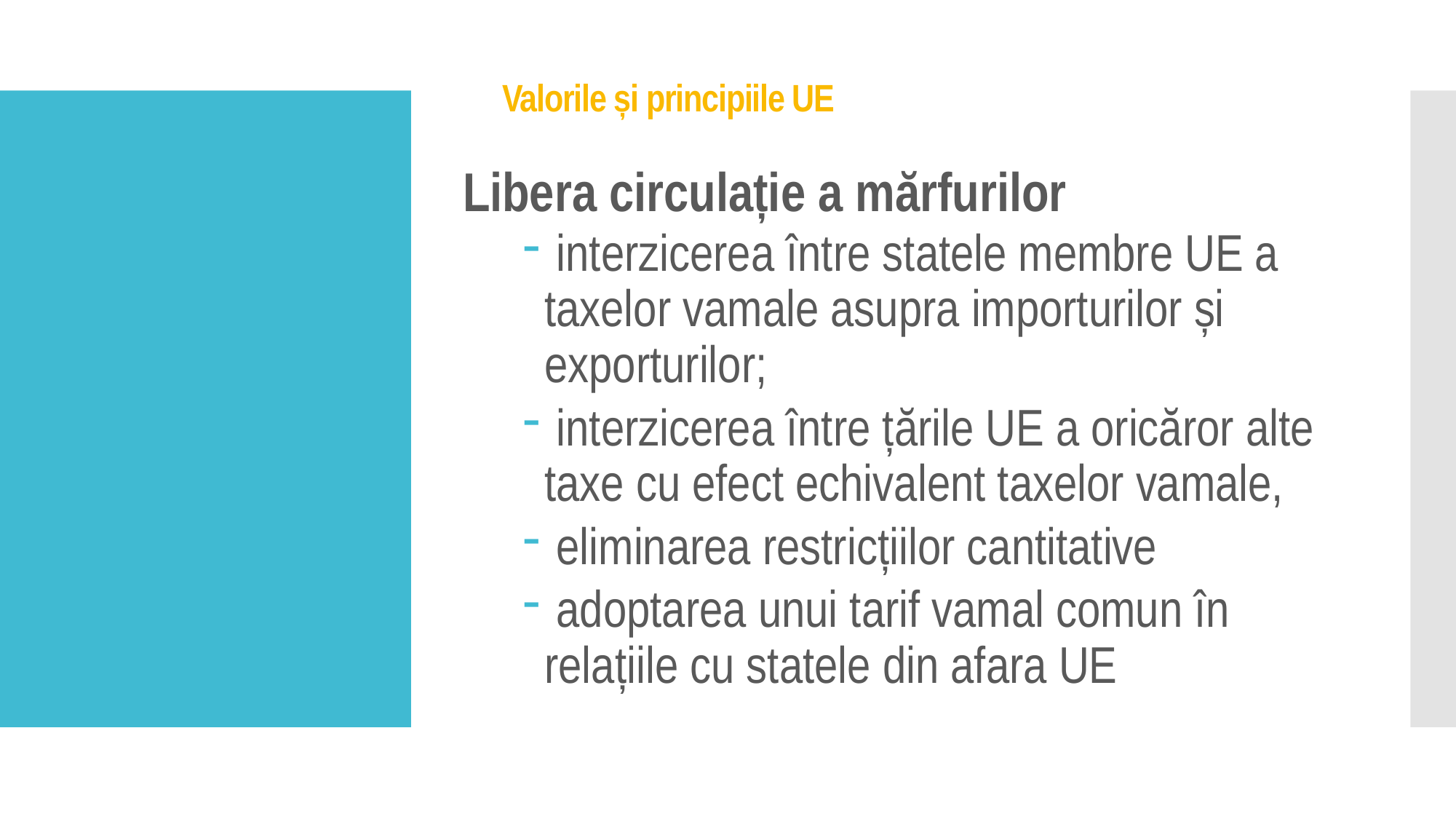

# Valorile și principiile UE
Libera circulație a mărfurilor
 interzicerea între statele membre UE a taxelor vamale asupra importurilor și exporturilor;
 interzicerea între țările UE a oricăror alte taxe cu efect echivalent taxelor vamale,
 eliminarea restricțiilor cantitative
 adoptarea unui tarif vamal comun în relațiile cu statele din afara UE